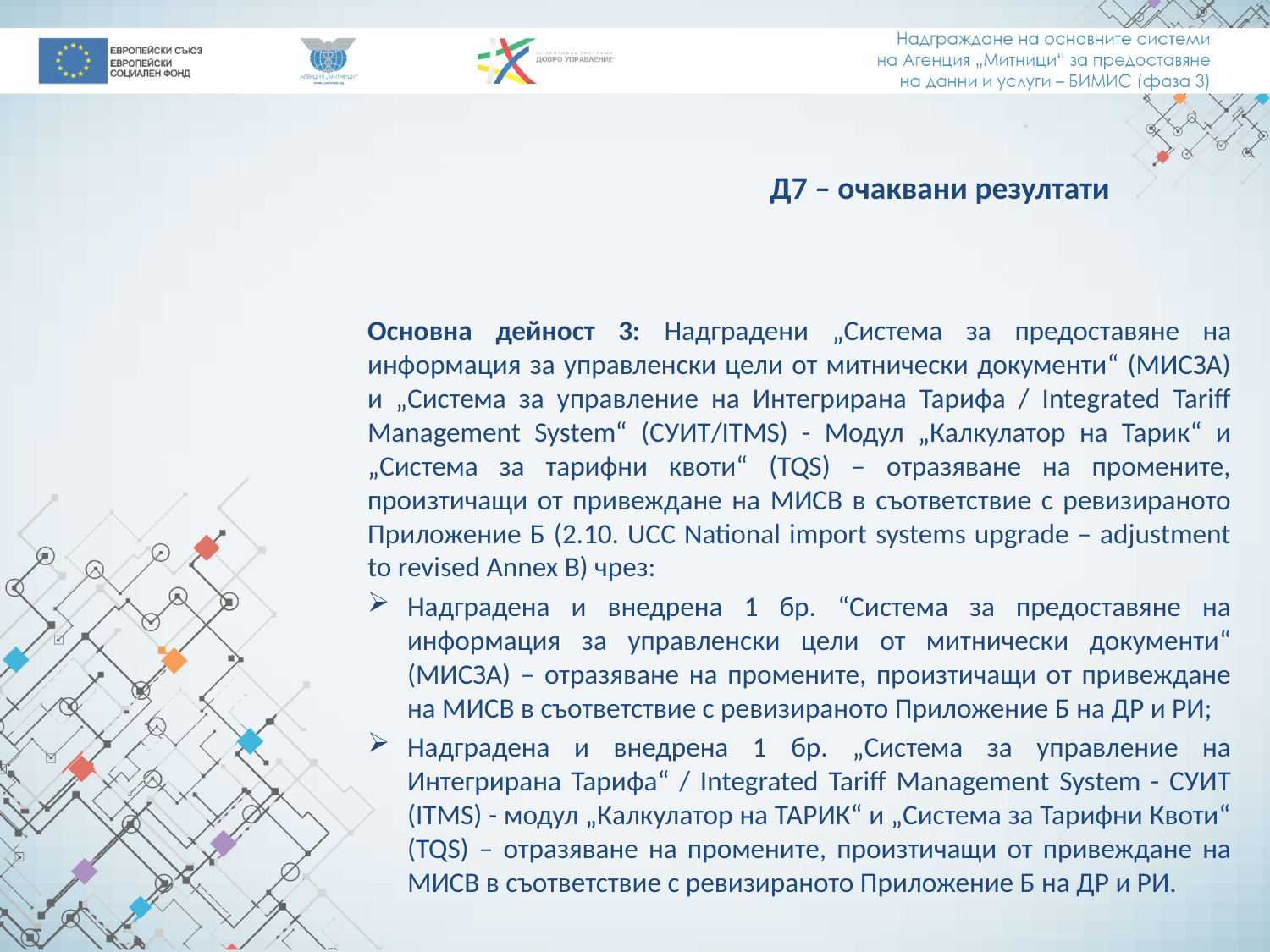

Д7 – очаквани резултати
Основна дейност 3: Надградени „Система за предоставяне на информация за управленски цели от митнически документи“ (МИСЗА) и „Система за управление на Интегрирана Тарифа / Integrated Tariff Management System“ (СУИТ/ITMS) - Модул „Калкулатор на Тарик“ и „Система за тарифни квоти“ (TQS) – отразяване на промените, произтичащи от привеждане на МИСВ в съответствие с ревизираното Приложение Б (2.10. UCC National import systems upgrade – adjustment to revised Annex B) чрез:
Надградена и внедрена 1 бр. “Система за предоставяне на информация за управленски цели от митнически документи“ (МИСЗА) – отразяване на промените, произтичащи от привеждане на МИСВ в съответствие с ревизираното Приложение Б на ДР и РИ;
Надградена и внедрена 1 бр. „Система за управление на Интегрирана Тарифа“ / Integrated Tariff Management System - СУИТ (ITMS) - модул „Калкулатор на ТАРИК“ и „Система за Тарифни Квоти“ (TQS) – отразяване на промените, произтичащи от привеждане на МИСВ в съответствие с ревизираното Приложение Б на ДР и РИ.